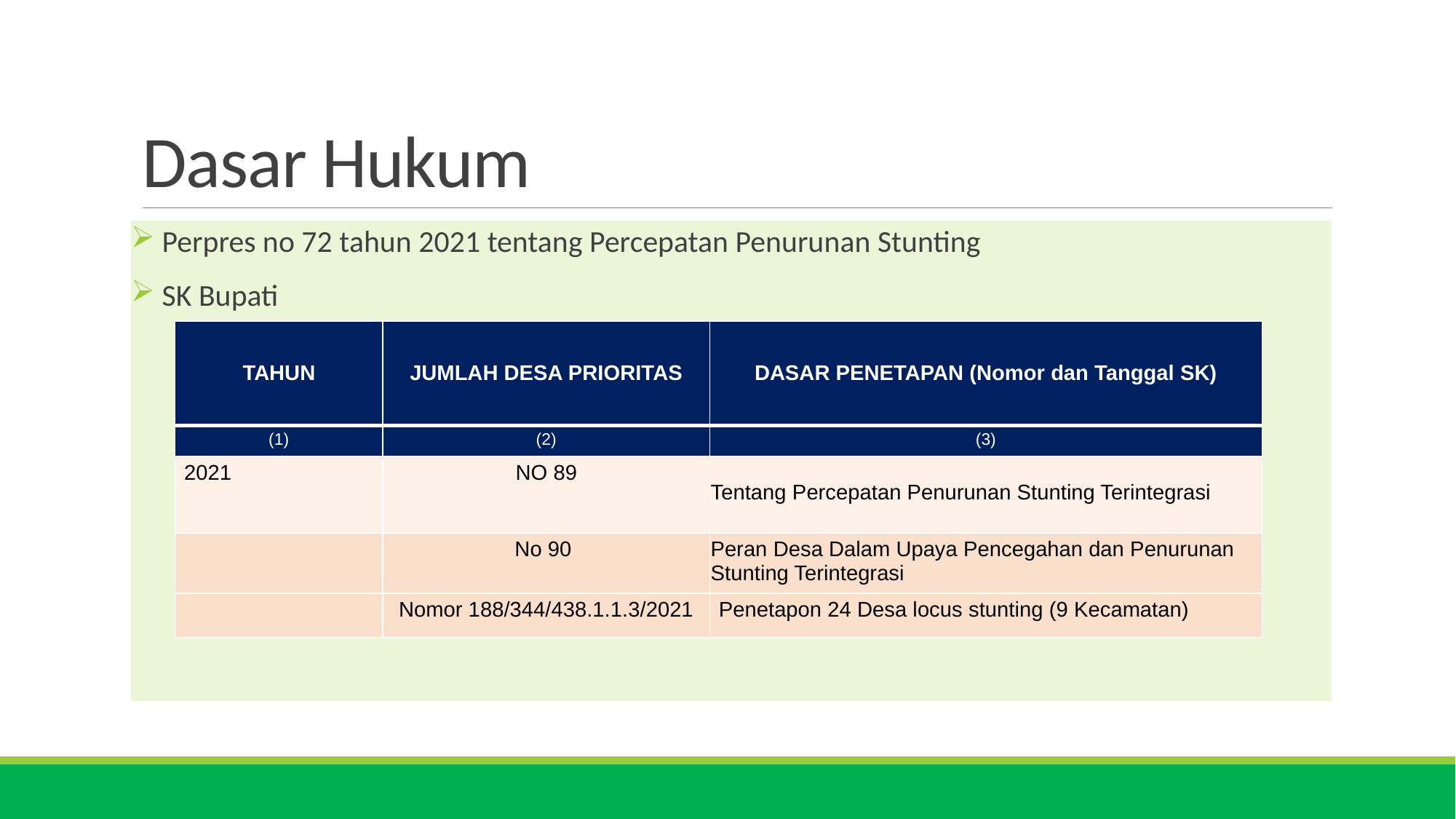

# Dasar Hukum
 Perpres no 72 tahun 2021 tentang Percepatan Penurunan Stunting
 SK Bupati

| TAHUN | JUMLAH DESA PRIORITAS | DASAR PENETAPAN (Nomor dan Tanggal SK) |
| --- | --- | --- |
| (1) | (2) | (3) |
| 2021 | NO 89 | Tentang Percepatan Penurunan Stunting Terintegrasi |
|  | No 90 | Peran Desa Dalam Upaya Pencegahan dan Penurunan Stunting Terintegrasi |
|  | Nomor 188/344/438.1.1.3/2021 | Penetapon 24 Desa locus stunting (9 Kecamatan) |